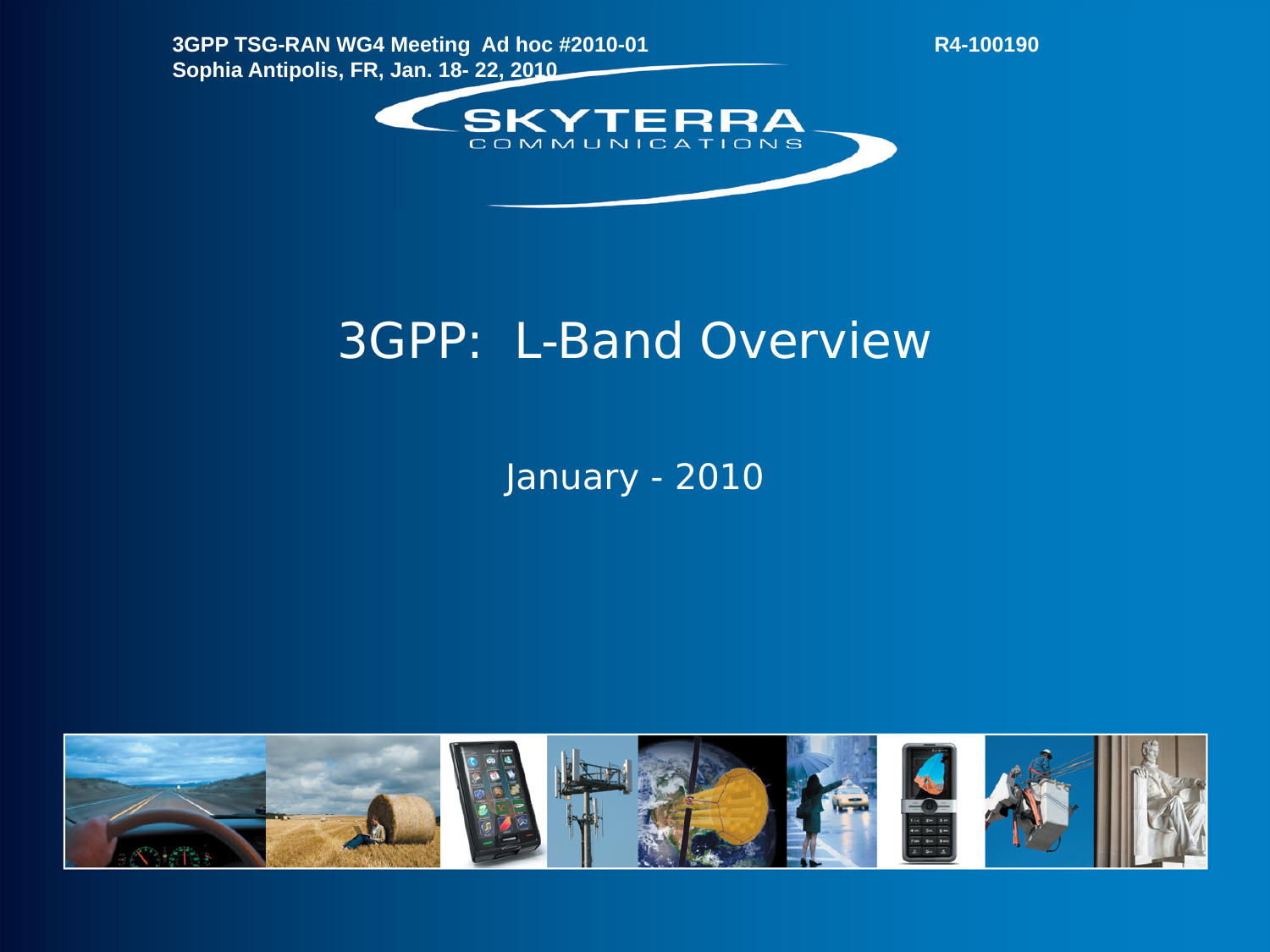

3GPP TSG-RAN WG4 Meeting  Ad hoc #2010-01			R4-100190
Sophia Antipolis, FR, Jan. 18- 22, 2010
# 3GPP:  L-Band Overview
January - 2010